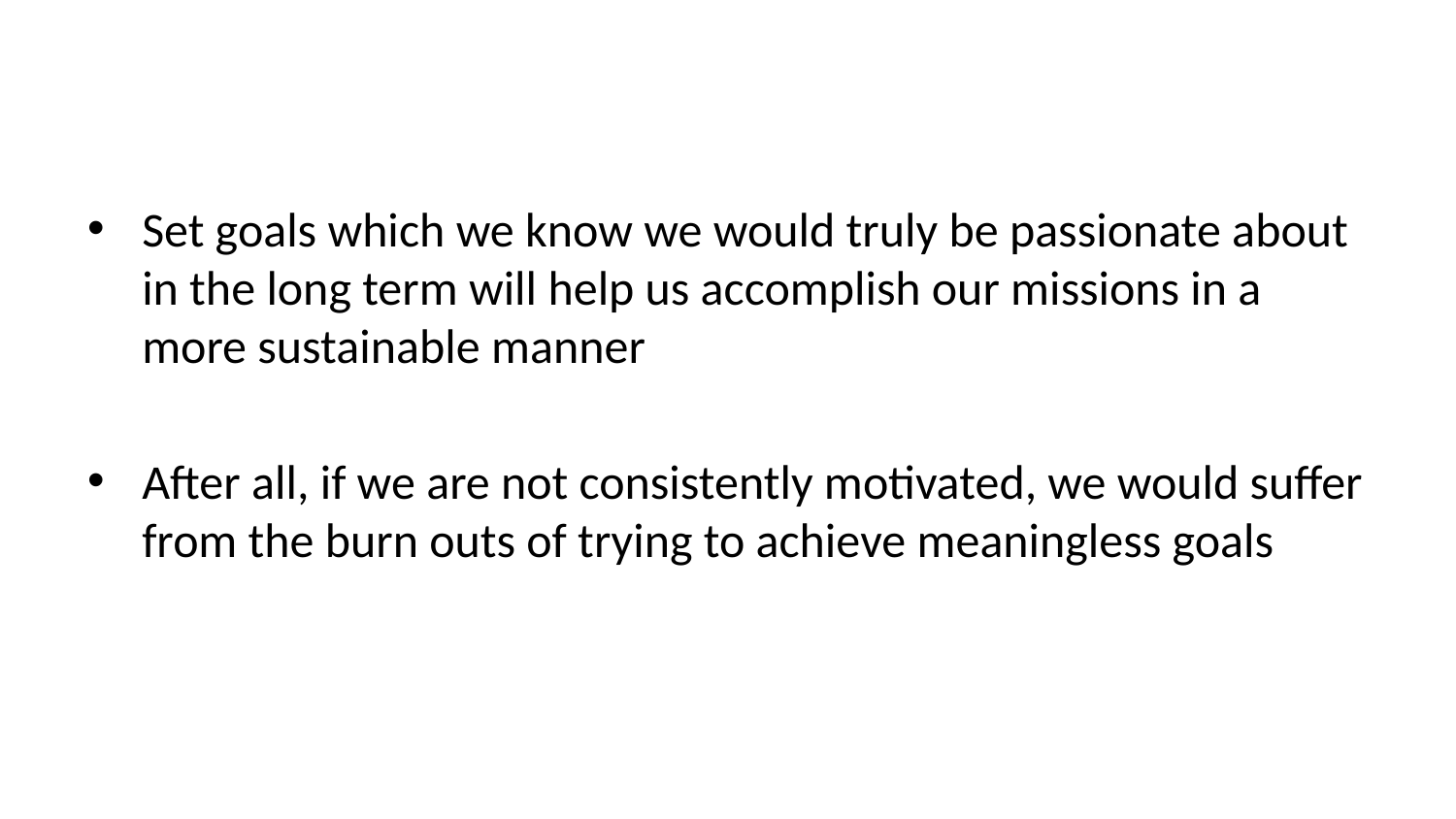

Set goals which we know we would truly be passionate about in the long term will help us accomplish our missions in a more sustainable manner

After all, if we are not consistently motivated, we would suffer from the burn outs of trying to achieve meaningless goals